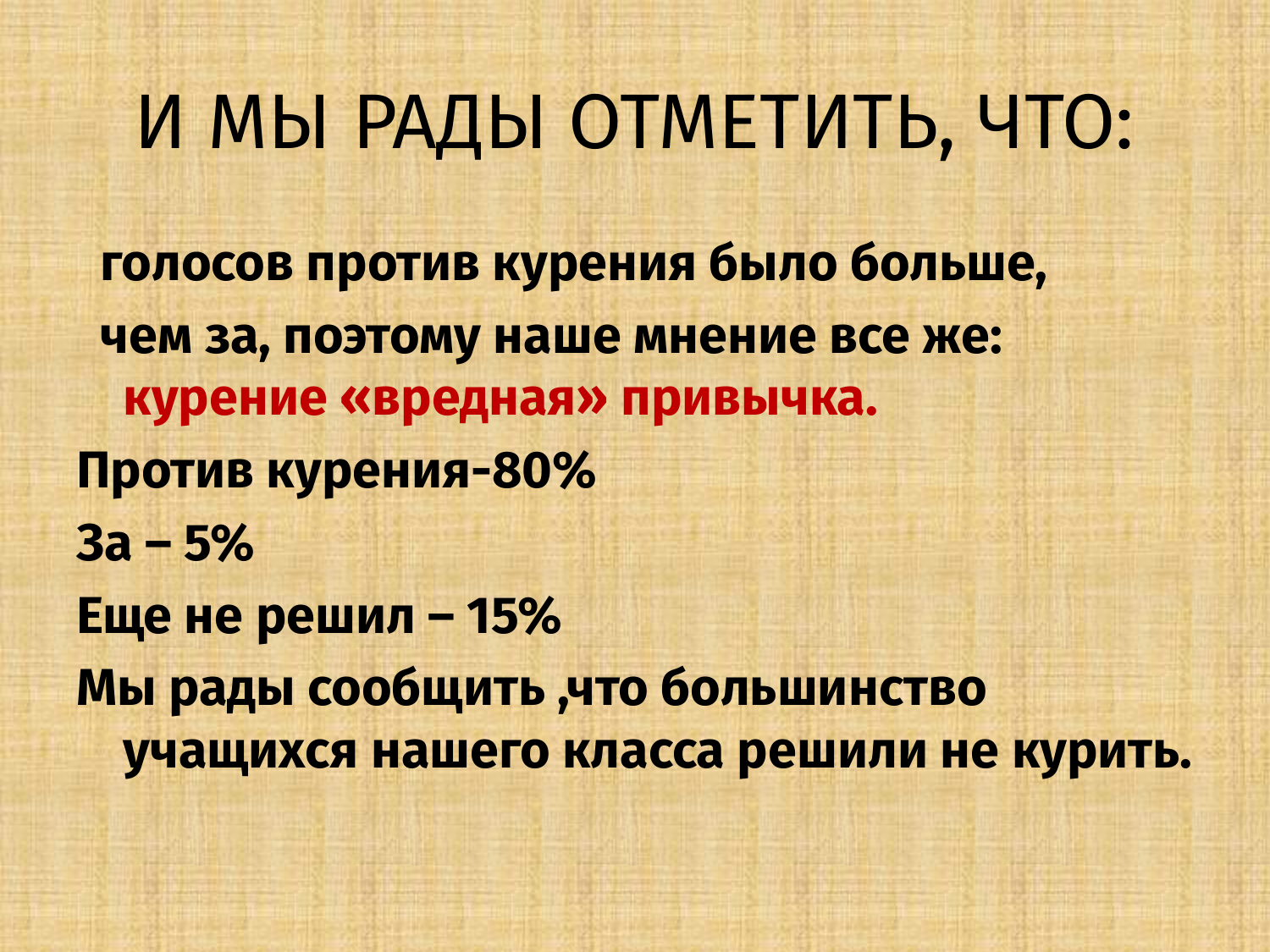

# И МЫ РАДЫ ОТМЕТИТЬ, ЧТО:
  голосов против курения было больше,
  чем за, поэтому наше мнение все же: курение «вредная» привычка.
Против курения-80%
За – 5%
Еще не решил – 15%
Мы рады сообщить ,что большинство учащихся нашего класса решили не курить.